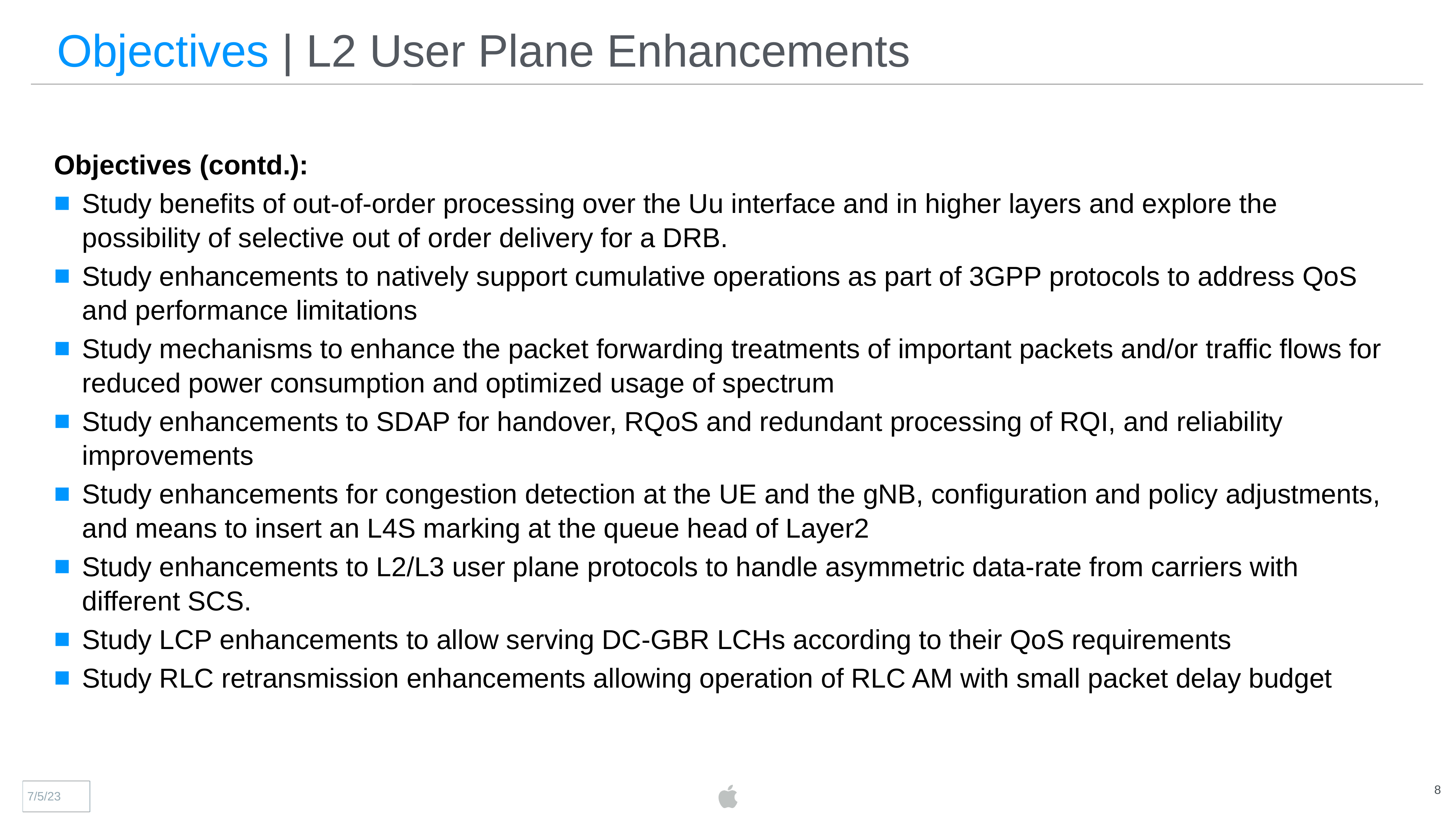

Objectives | L2 User Plane Enhancements

Objectives (contd.):
Study benefits of out-of-order processing over the Uu interface and in higher layers and explore the possibility of selective out of order delivery for a DRB.
Study enhancements to natively support cumulative operations as part of 3GPP protocols to address QoS and performance limitations
Study mechanisms to enhance the packet forwarding treatments of important packets and/or traffic flows for reduced power consumption and optimized usage of spectrum
Study enhancements to SDAP for handover, RQoS and redundant processing of RQI, and reliability improvements
Study enhancements for congestion detection at the UE and the gNB, configuration and policy adjustments, and means to insert an L4S marking at the queue head of Layer2
Study enhancements to L2/L3 user plane protocols to handle asymmetric data-rate from carriers with different SCS.
Study LCP enhancements to allow serving DC-GBR LCHs according to their QoS requirements
Study RLC retransmission enhancements allowing operation of RLC AM with small packet delay budget
8